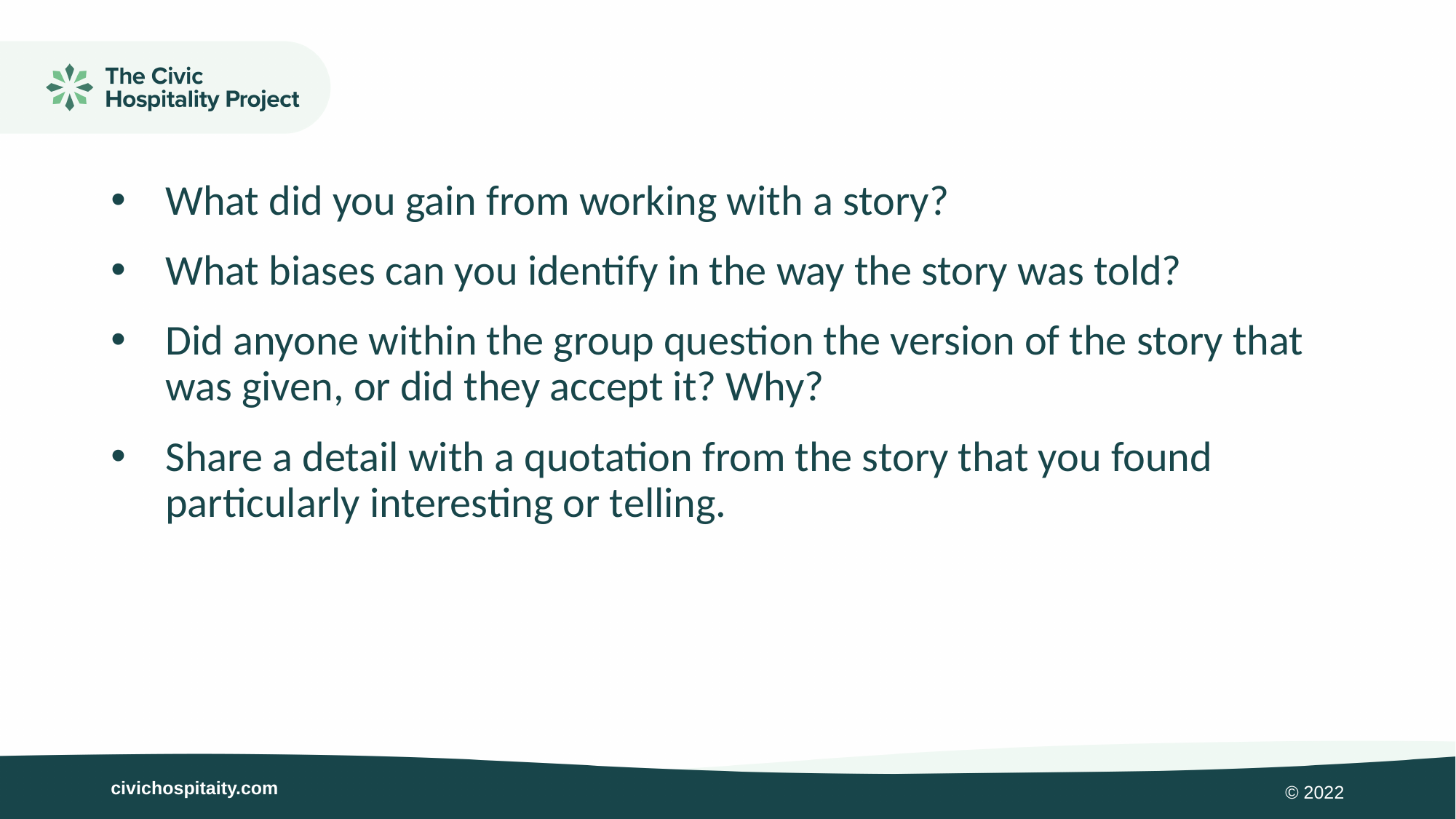

What did you gain from working with a story?
What biases can you identify in the way the story was told?
Did anyone within the group question the version of the story that was given, or did they accept it? Why?
Share a detail with a quotation from the story that you found particularly interesting or telling.